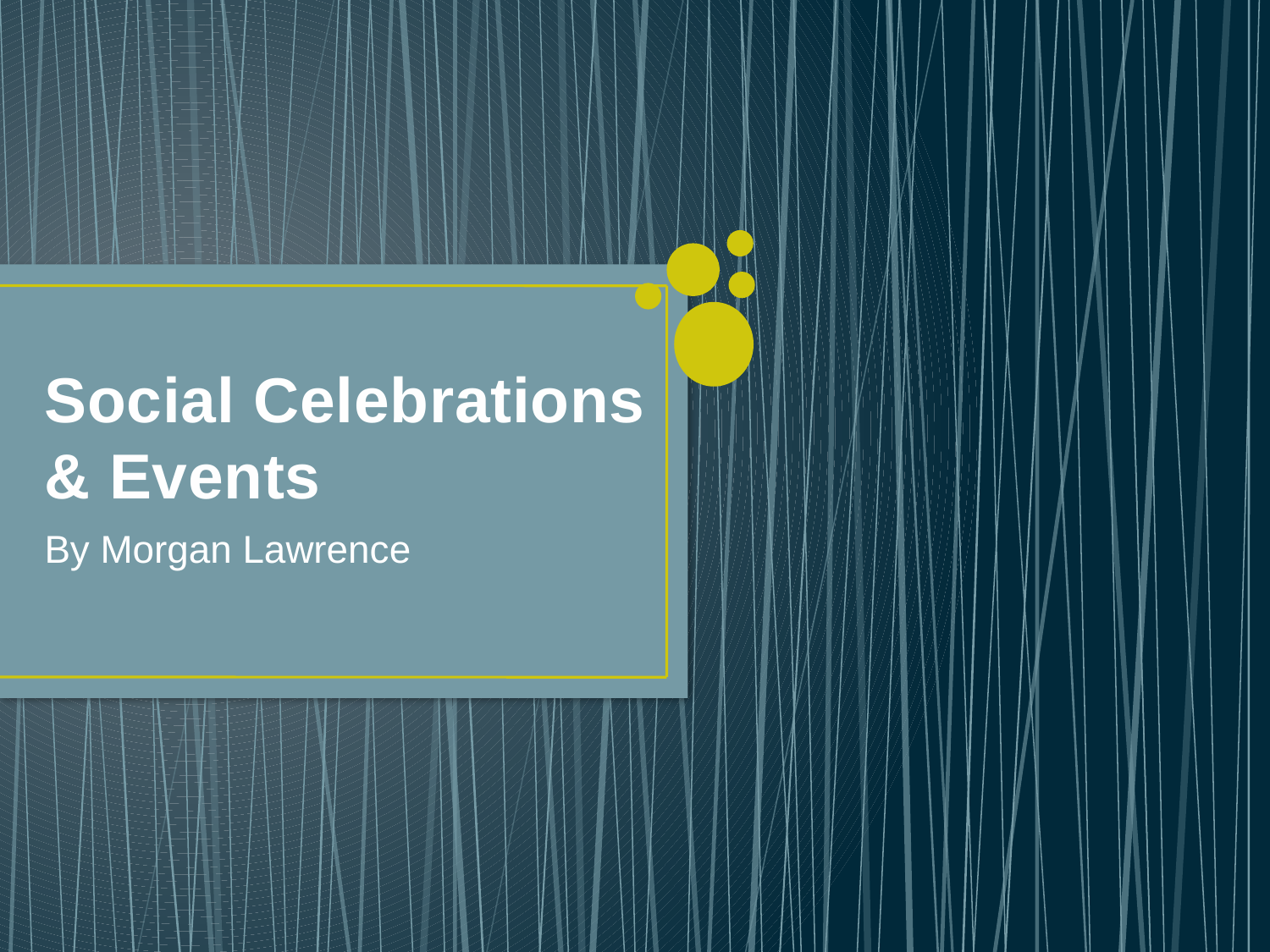

# Social Celebrations & Events

By Morgan Lawrence